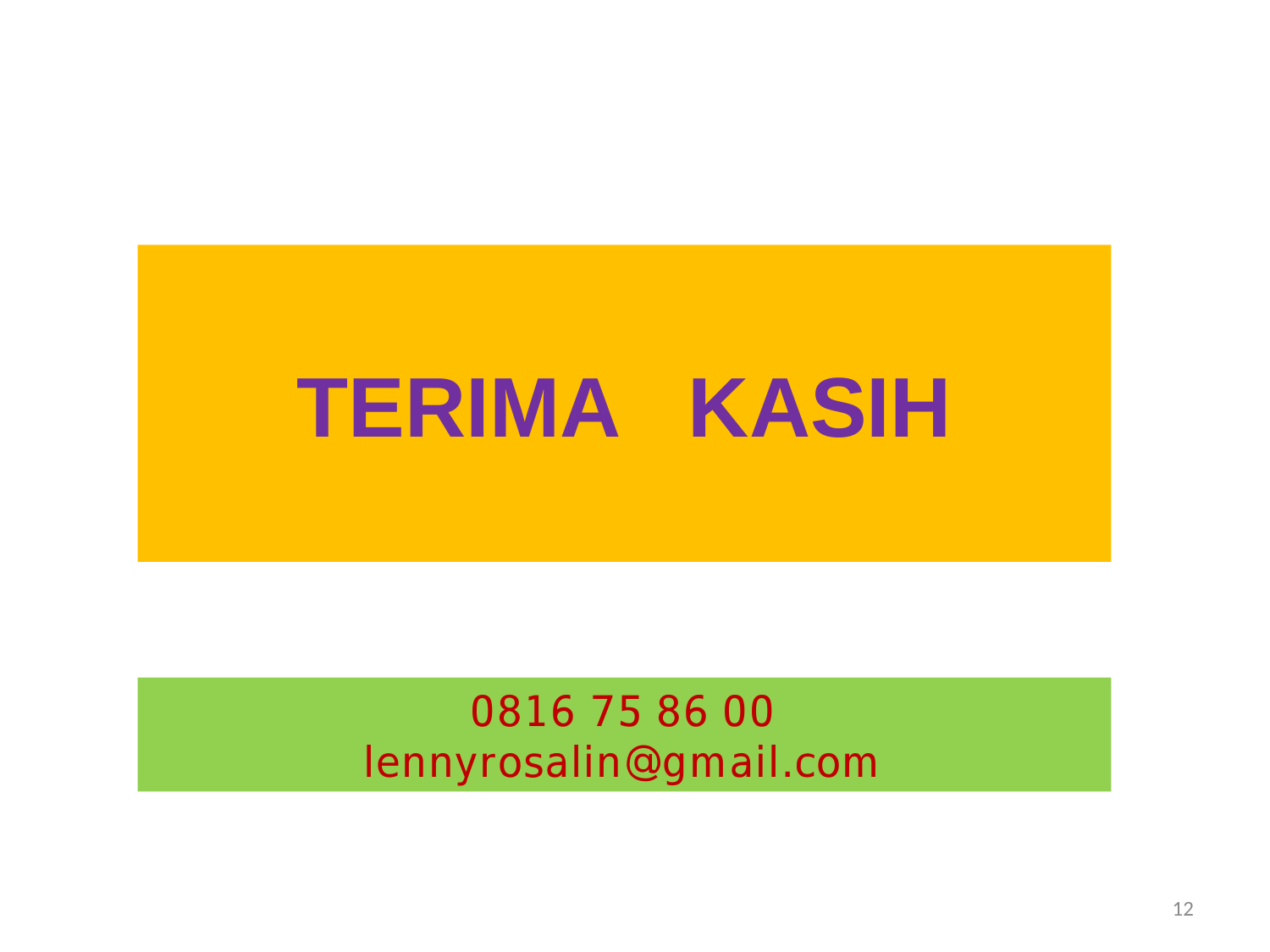

TERIMA   KASIH

0816 75 86 00
lennyrosalin@gmail.com
12